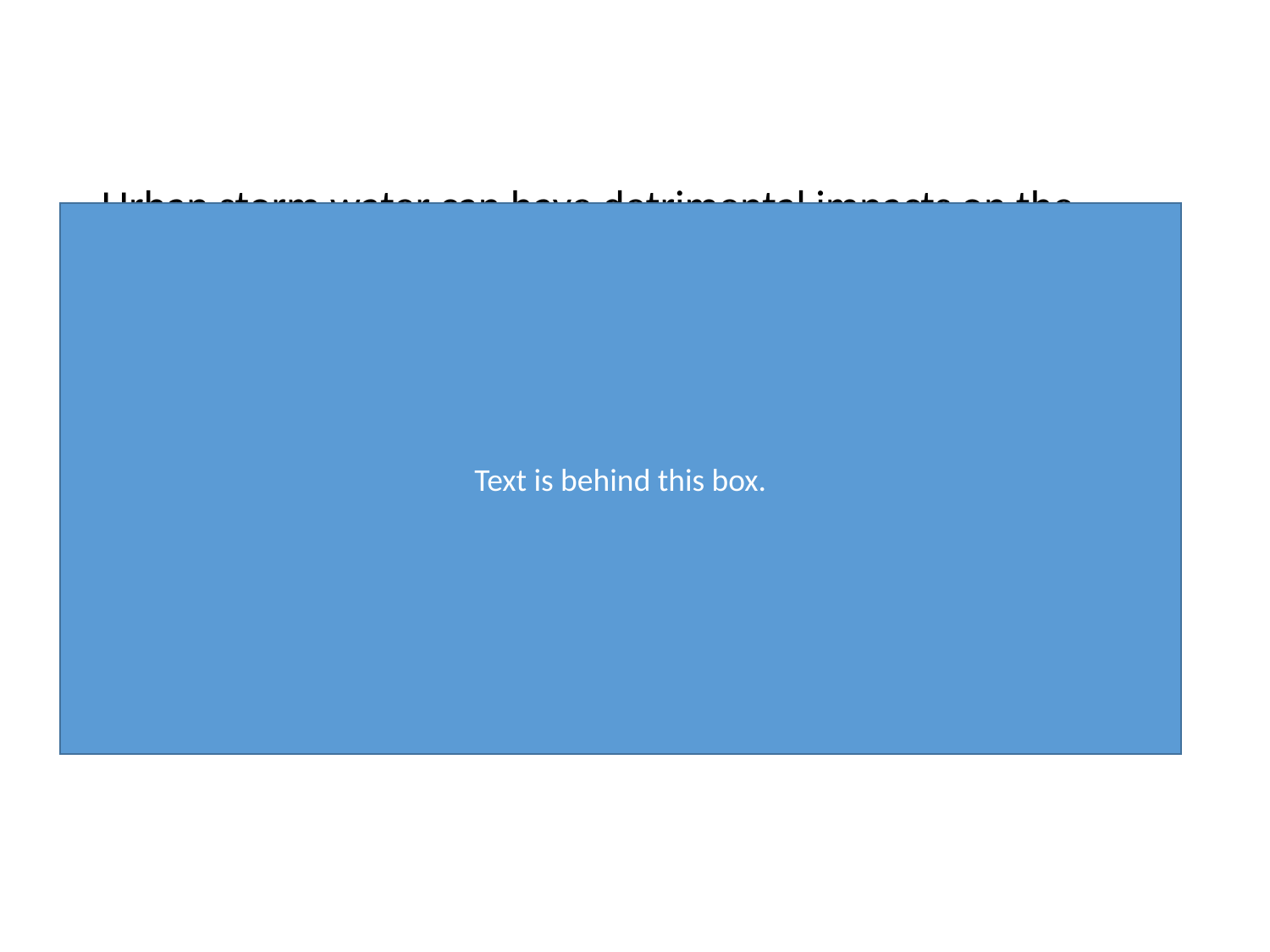

Urban storm water can have detrimental impacts on the availability and quality of habitats in headwater streams  (source; source).
These impacts include chemical pollutants (source; source; source), excessive sediments (source; source), and high volumes of swift moving water that can cause the scouring of the substratum and bank collapse (source; source; source).
Scouring and bank collapse contribute additional sediment moving downstream, and further degrade habitats by covering them with fresh sediment and/or filling in crevices with fine sediment (source; source; source)

Text is behind this box.